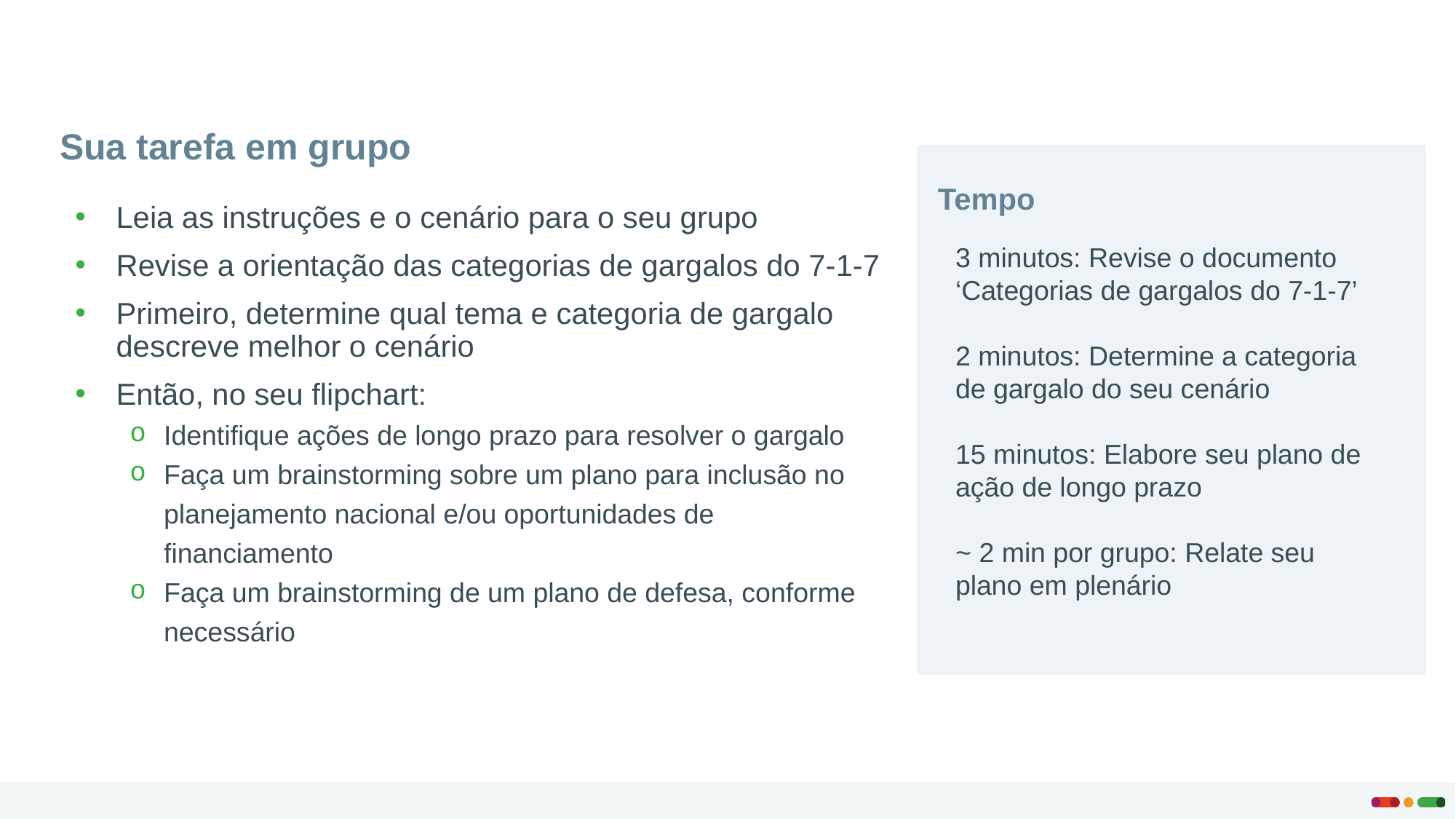

Sua tarefa em grupo
Tempo

Leia as instruções e o cenário para o seu grupo
Revise a orientação das categorias de gargalos do 7-1-7
Primeiro, determine qual tema e categoria de gargalo descreve melhor o cenário
Então, no seu flipchart:
Identifique ações de longo prazo para resolver o gargalo
Faça um brainstorming sobre um plano para inclusão no planejamento nacional e/ou oportunidades de financiamento
Faça um brainstorming de um plano de defesa, conforme necessário

3 minutos: Revise o documento ‘Categorias de gargalos do 7-1-7’

2 minutos: Determine a categoria de gargalo do seu cenário

15 minutos: Elabore seu plano de ação de longo prazo

~ 2 min por grupo: Relate seu plano em plenário